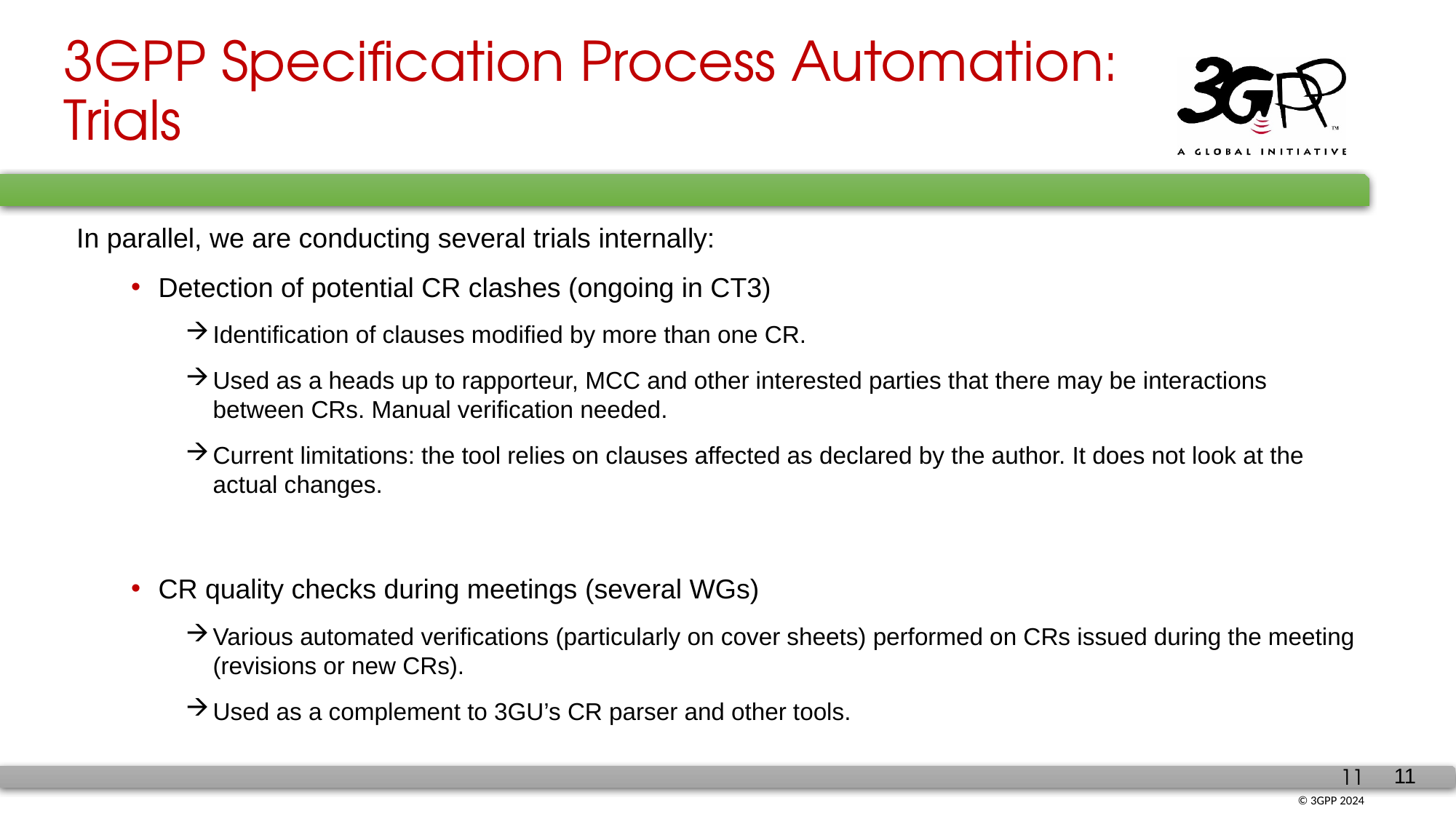

# 3GPP Specification Process Automation: Trials
In parallel, we are conducting several trials internally:
Detection of potential CR clashes (ongoing in CT3)
Identification of clauses modified by more than one CR.
Used as a heads up to rapporteur, MCC and other interested parties that there may be interactions between CRs. Manual verification needed.
Current limitations: the tool relies on clauses affected as declared by the author. It does not look at the actual changes.

CR quality checks during meetings (several WGs)
Various automated verifications (particularly on cover sheets) performed on CRs issued during the meeting (revisions or new CRs).
Used as a complement to 3GU’s CR parser and other tools.
11